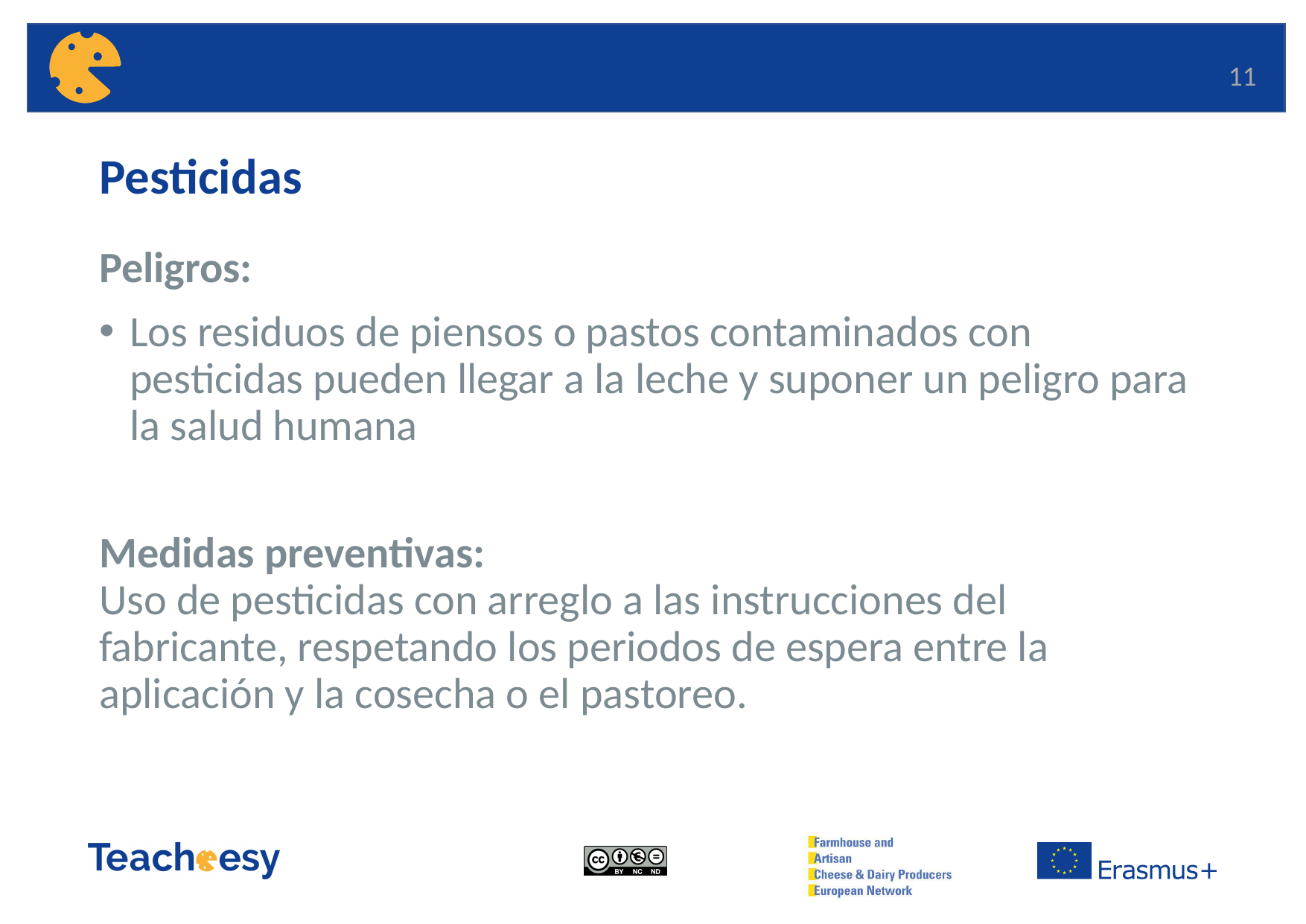

11
# Pesticidas
Peligros:
Los residuos de piensos o pastos contaminados con pesticidas pueden llegar a la leche y suponer un peligro para la salud humana

Medidas preventivas:
Uso de pesticidas con arreglo a las instrucciones del fabricante, respetando los periodos de espera entre la aplicación y la cosecha o el pastoreo.